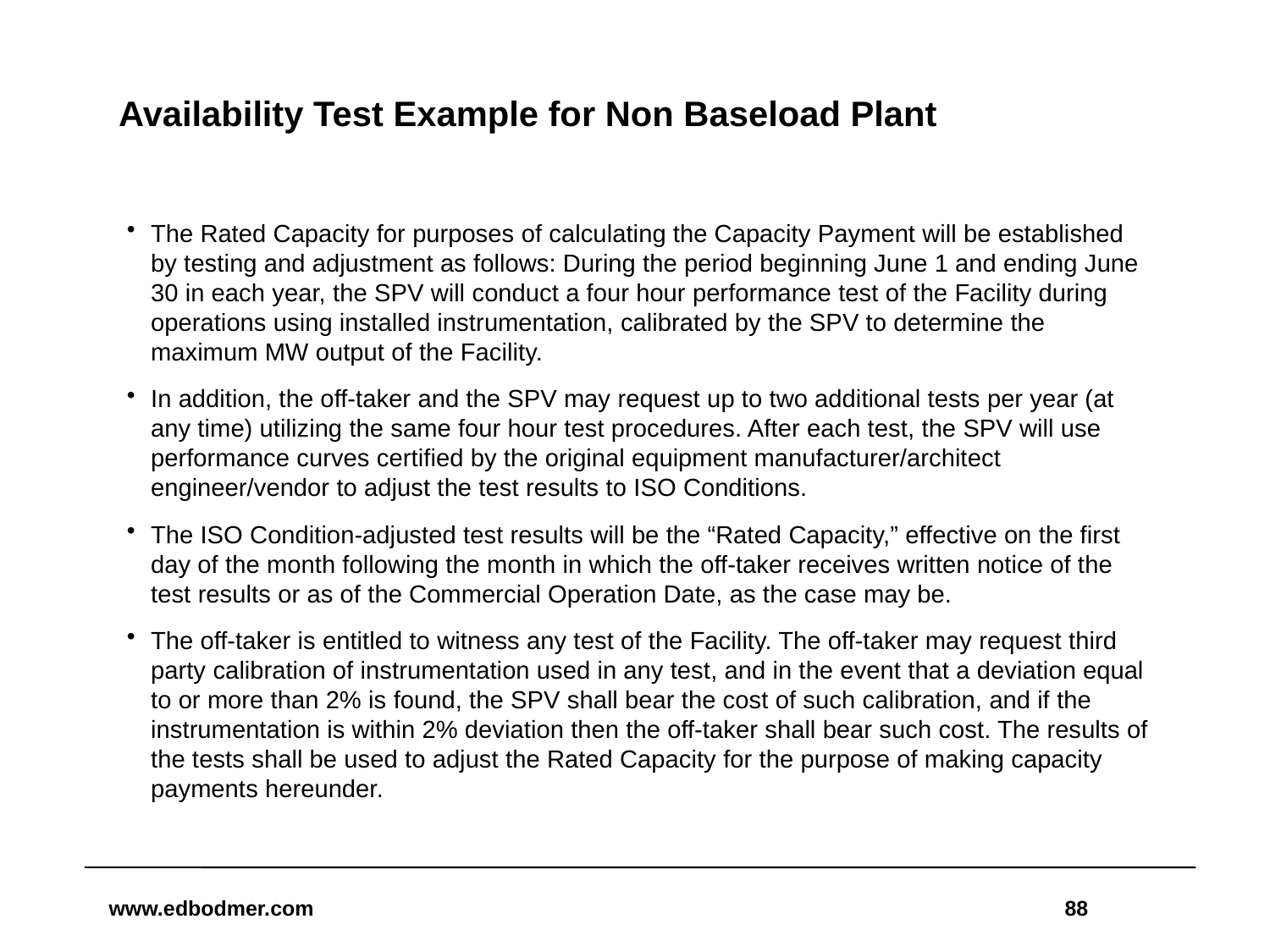

# Availability Test Example for Non Baseload Plant
The Rated Capacity for purposes of calculating the Capacity Payment will be established by testing and adjustment as follows: During the period beginning June 1 and ending June 30 in each year, the SPV will conduct a four hour performance test of the Facility during operations using installed instrumentation, calibrated by the SPV to determine the maximum MW output of the Facility.
In addition, the off-taker and the SPV may request up to two additional tests per year (at any time) utilizing the same four hour test procedures. After each test, the SPV will use performance curves certified by the original equipment manufacturer/architect engineer/vendor to adjust the test results to ISO Conditions.
The ISO Condition-adjusted test results will be the “Rated Capacity,” effective on the first day of the month following the month in which the off-taker receives written notice of the test results or as of the Commercial Operation Date, as the case may be.
The off-taker is entitled to witness any test of the Facility. The off-taker may request third party calibration of instrumentation used in any test, and in the event that a deviation equal to or more than 2% is found, the SPV shall bear the cost of such calibration, and if the instrumentation is within 2% deviation then the off-taker shall bear such cost. The results of the tests shall be used to adjust the Rated Capacity for the purpose of making capacity payments hereunder.